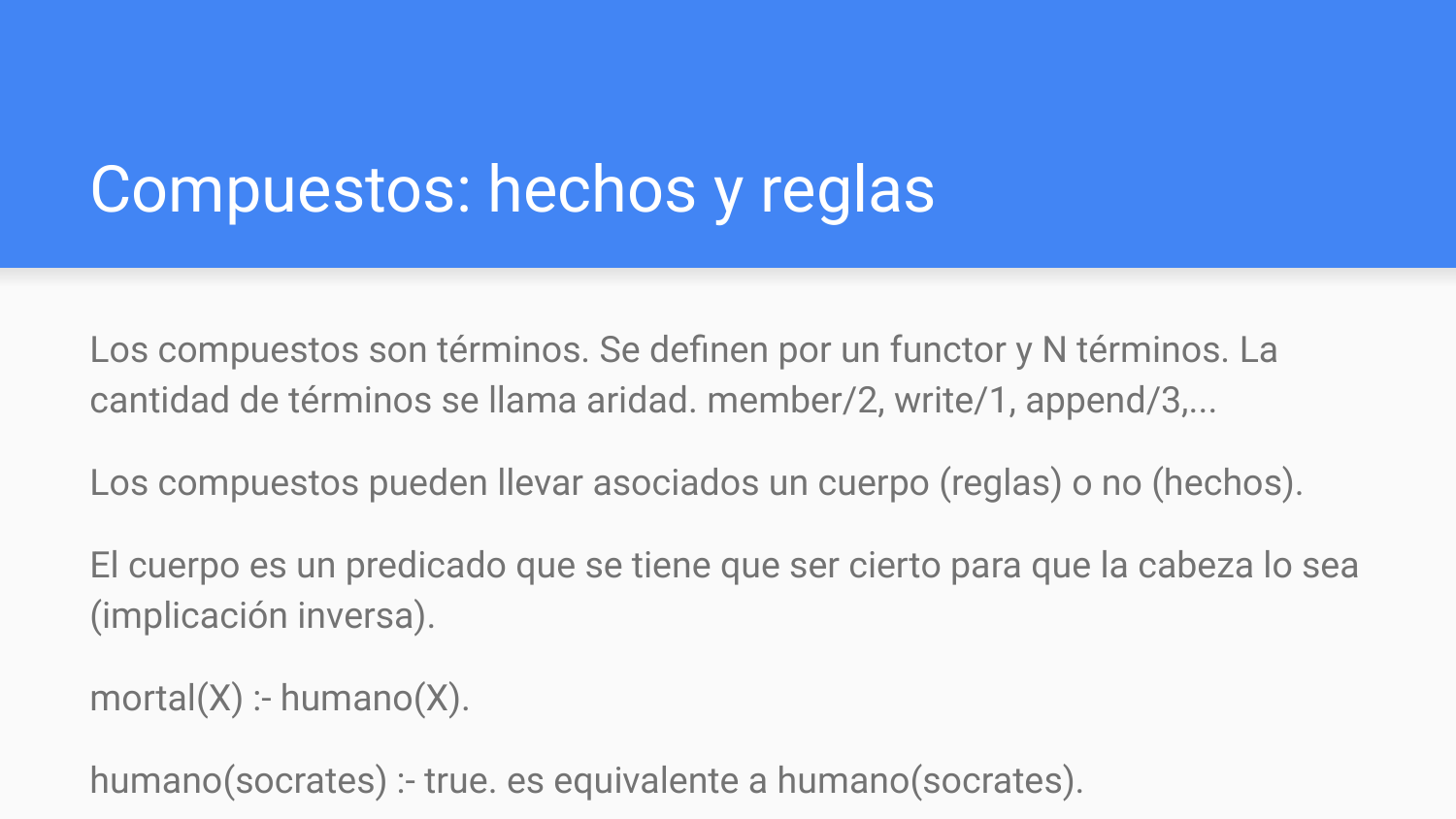

# Compuestos: hechos y reglas
Los compuestos son términos. Se definen por un functor y N términos. La cantidad de términos se llama aridad. member/2, write/1, append/3,...
Los compuestos pueden llevar asociados un cuerpo (reglas) o no (hechos).
El cuerpo es un predicado que se tiene que ser cierto para que la cabeza lo sea (implicación inversa).
mortal(X) :- humano(X).
humano(socrates) :- true. es equivalente a humano(socrates).